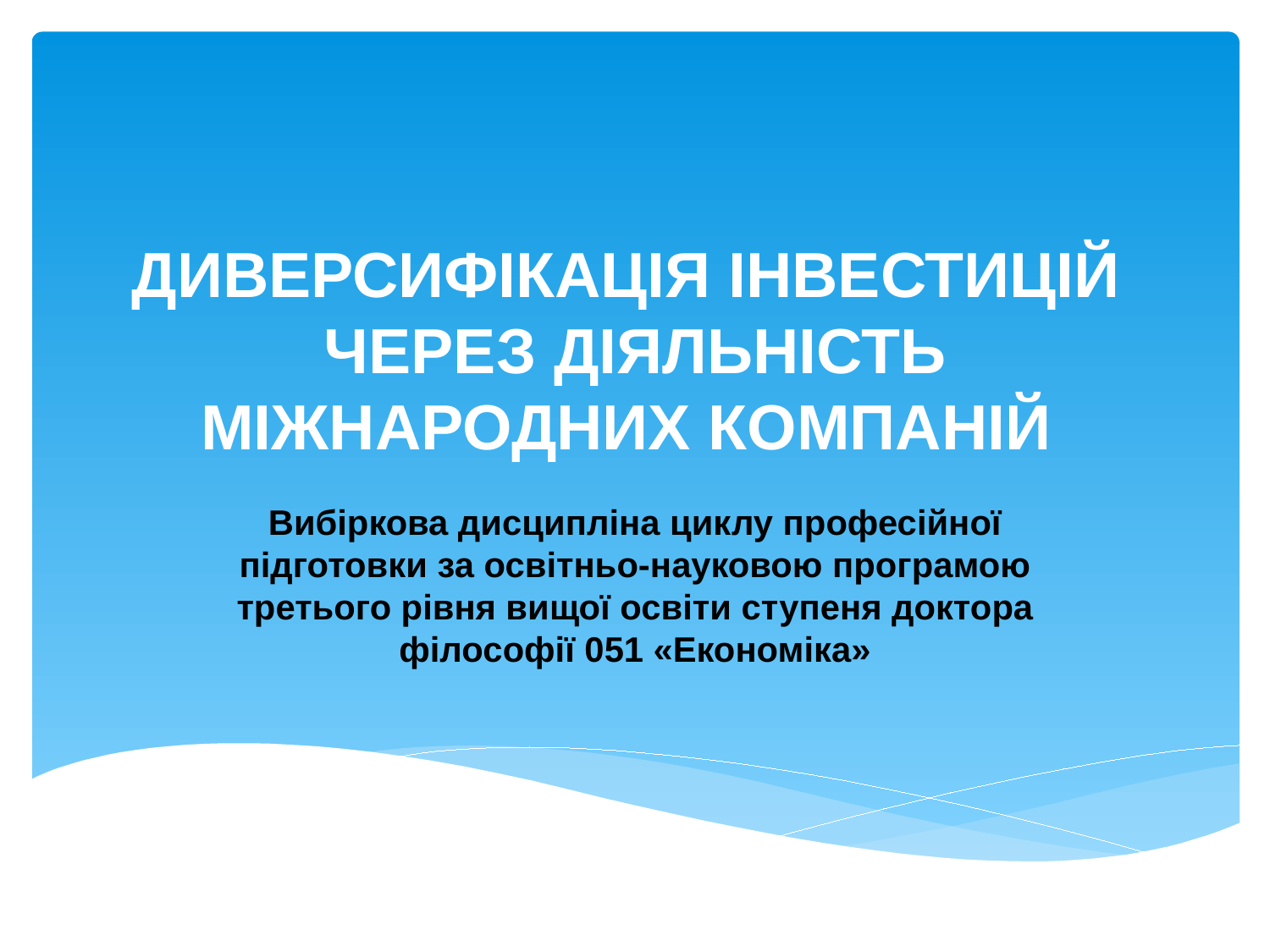

# ДИВЕРСИФІКАЦІЯ ІНВЕСТИЦІЙ ЧЕРЕЗ ДІЯЛЬНІСТЬ МІЖНАРОДНИХ КОМПАНІЙ
Вибіркова дисципліна циклу професійної підготовки за освітньо-науковою програмою третього рівня вищої освіти ступеня доктора філософії 051 «Економіка»